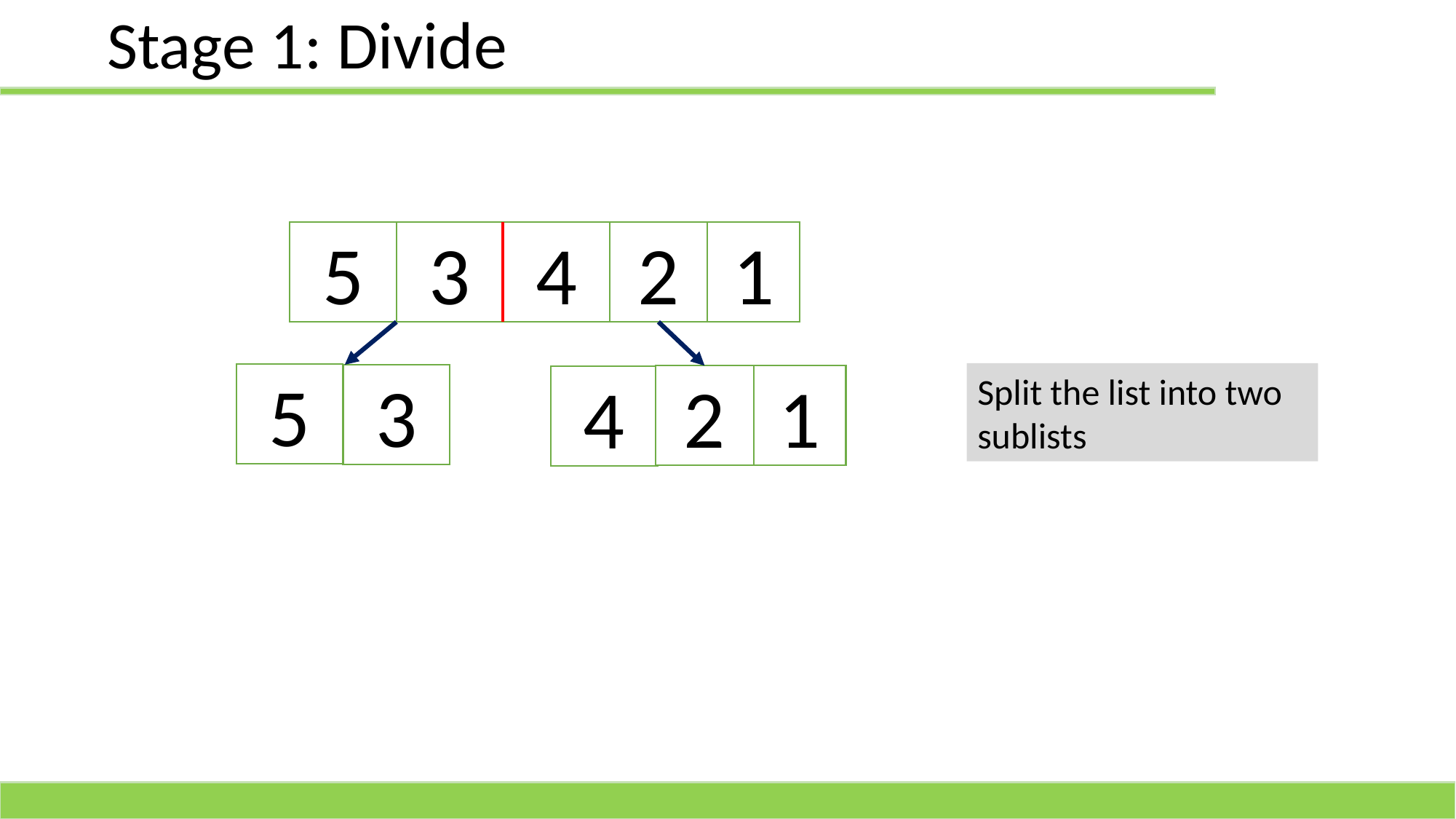

# Stage 1: Divide
1
5
3
4
2
Split the list into two sublists
5
3
1
2
4